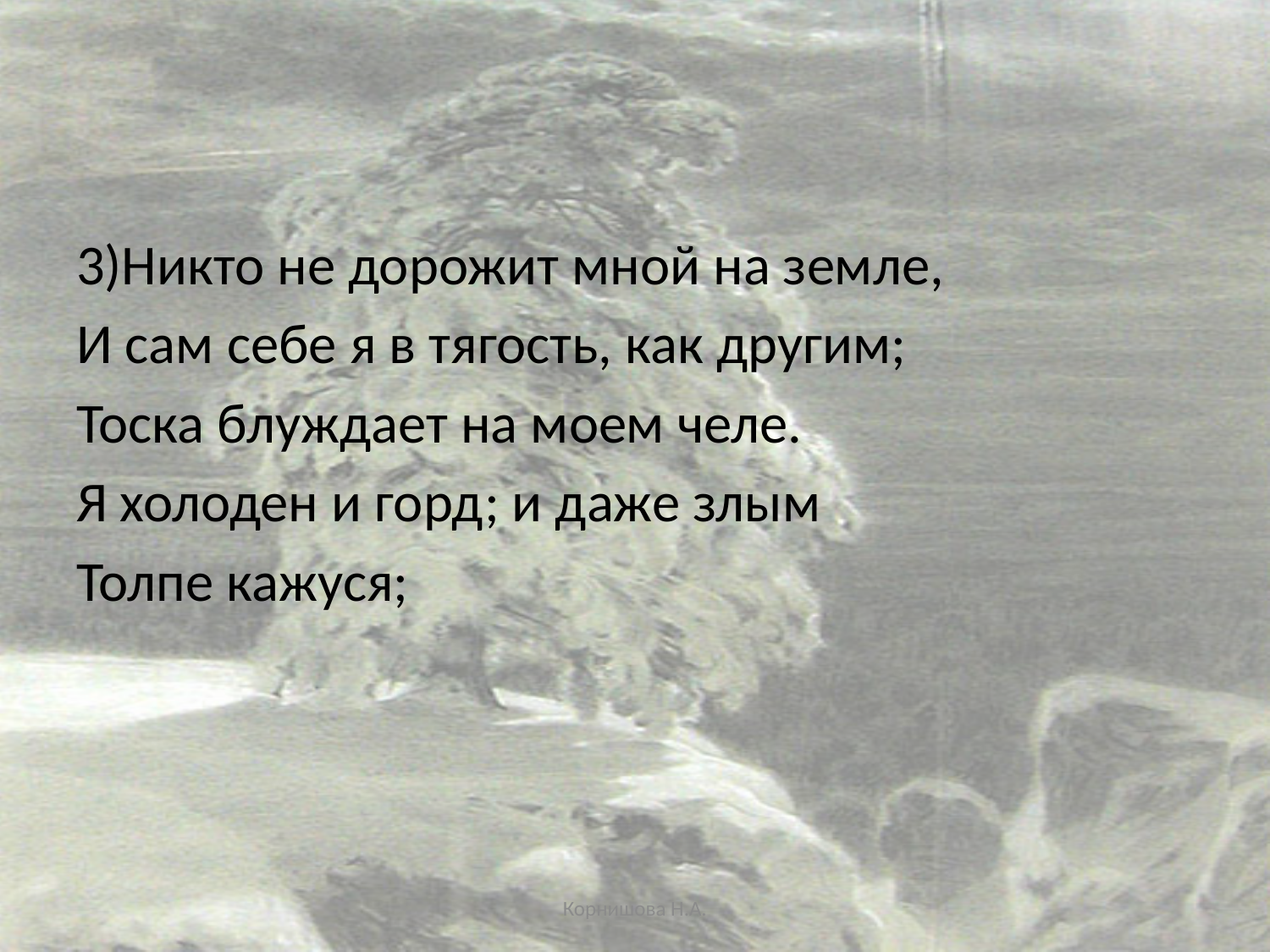

#
3)Никто не дорожит мной на земле,
И сам себе я в тягость, как другим;
Тоска блуждает на моем челе.
Я холоден и горд; и даже злым
Толпе кажуся;
Корнишова Н.А.